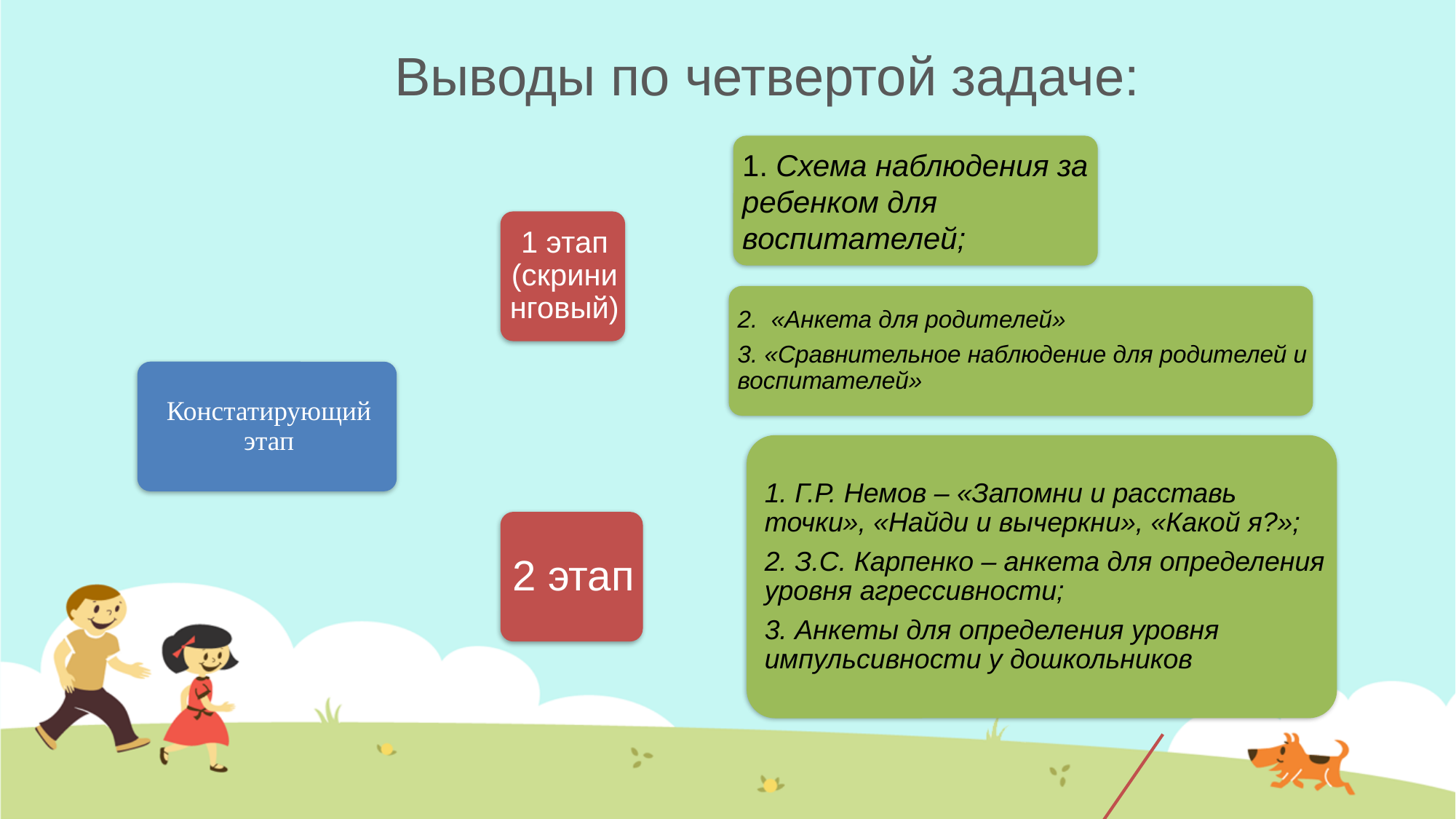

Выводы по четвертой задаче:
1. Схема наблюдения за ребенком для воспитателей;
1 этап (скрининговый)

2.  «Анкета для родителей»
3. «Сравнительное наблюдение для родителей и воспитателей»

Констатирующий этап
1. Г.Р. Немов – «Запомни и расставь точки», «Найди и вычеркни», «Какой я?»;
2. З.С. Карпенко – анкета для определения уровня агрессивности;
3. Анкеты для определения уровня импульсивности у дошкольников

2 этап